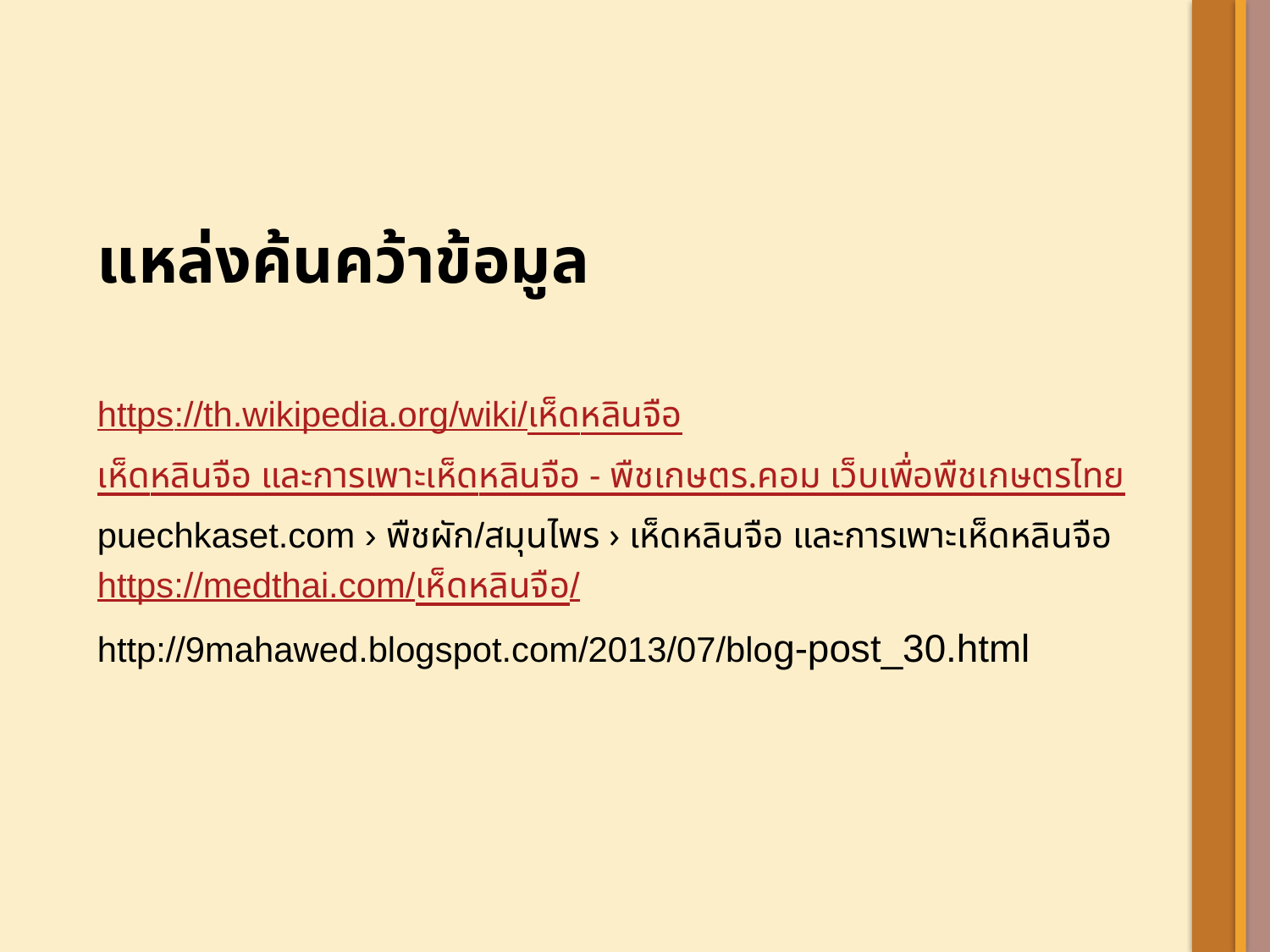

แหล่งค้นคว้าข้อมูล

https://th.wikipedia.org/wiki/เห็ดหลินจือ
เห็ดหลินจือ และการเพาะเห็ดหลินจือ - พืชเกษตร.คอม เว็บเพื่อพืชเกษตรไทย
puechkaset.com › พืชผัก/สมุนไพร › เห็ดหลินจือ และการเพาะเห็ดหลินจือ
https://medthai.com/เห็ดหลินจือ/
http://9mahawed.blogspot.com/2013/07/blog-post_30.html